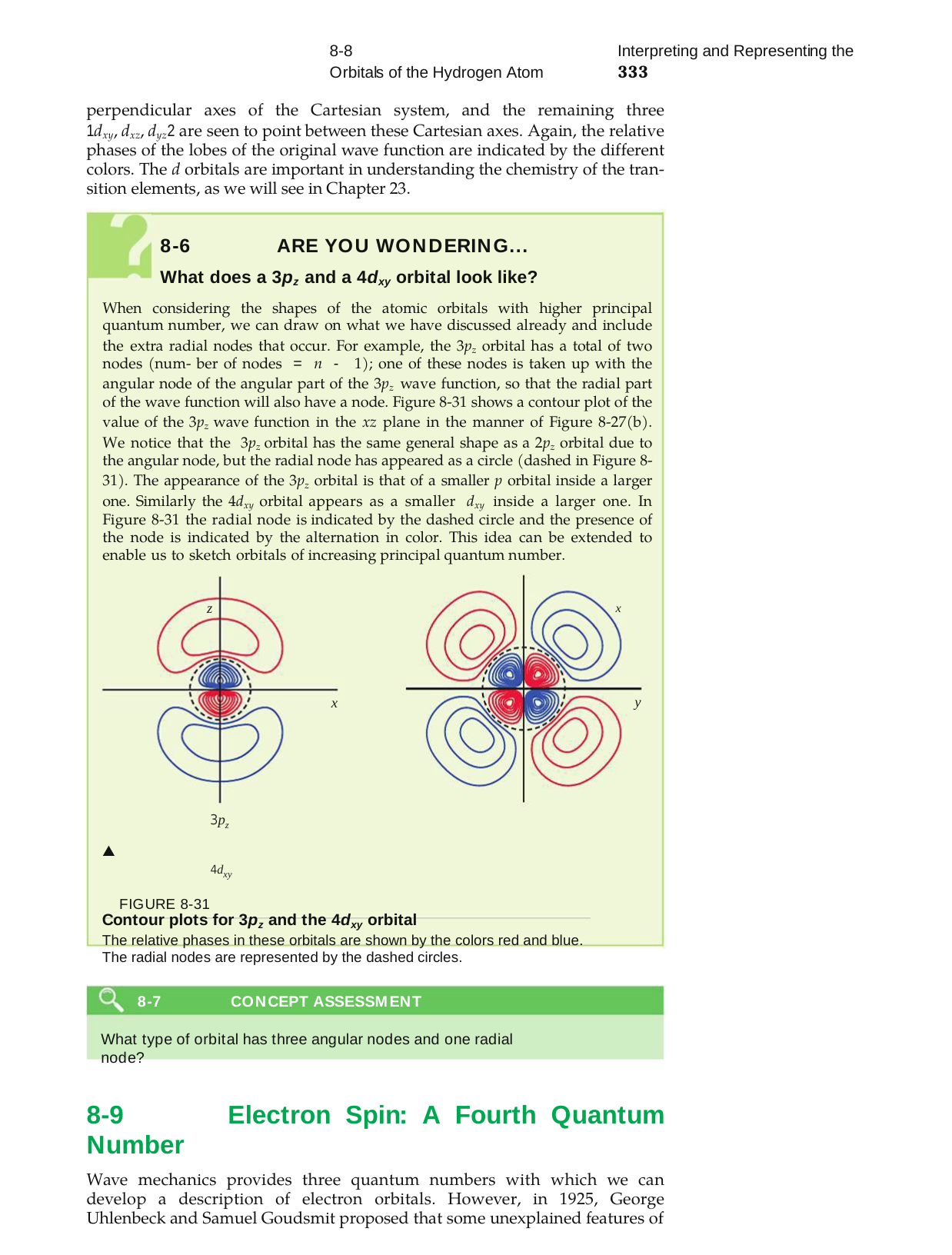

8-8	Interpreting and Representing the Orbitals of the Hydrogen Atom	333

perpendicular  axes  of  the  Cartesian  system,  and  the  remaining  three 1dxy, dxz, dyz2 are seen to point between these Cartesian axes. Again, the relative phases of the lobes of the original wave function are indicated by the different colors. The d orbitals are important in understanding the chemistry of the tran- sition elements, as we will see in Chapter 23.
8-6	ARE YOU WONDERING...
What does a 3pz  and a 4dxy orbital look like?
When considering the shapes of the atomic orbitals with higher principal quantum number, we can draw on what we have discussed already and include the extra radial nodes that occur. For example, the 3pz orbital has a total of two nodes (num- ber of nodes  =  n  -  1); one of these nodes is taken up with the angular node of the angular part of the 3pz  wave function, so that the radial part of the wave function will also have a node. Figure 8-31 shows a contour plot of the value of the 3pz wave function in the xz plane in the manner of Figure 8-27(b). We notice that the  3pz orbital has the same general shape as a 2pz orbital due to the angular node, but the radial node has appeared as a circle (dashed in Figure 8-31). The appearance of the 3pz orbital is that of a smaller p orbital inside a larger one. Similarly the 4dxy orbital appears as a smaller  dxy  inside a larger one. In Figure 8-31 the radial node is indicated by the dashed circle and the presence of the node is indicated by the alternation in color. This idea can be extended to enable us to sketch orbitals of increasing principal quantum number.

z 	x
y
x
3pz	4dxy
 FIGURE 8-31
Contour plots for 3pz and the 4dxy orbital
The relative phases in these orbitals are shown by the colors red and blue. The radial nodes are represented by the dashed circles.

8-7	CONCEPT ASSESSMENT

What type of orbital has three angular nodes and one radial node?
8-9       Electron Spin: A Fourth Quantum Number
Wave  mechanics  provides  three  quantum  numbers  with  which  we  can develop  a  description  of  electron  orbitals.  However,  in  1925,  George Uhlenbeck and Samuel Goudsmit proposed that some unexplained features of